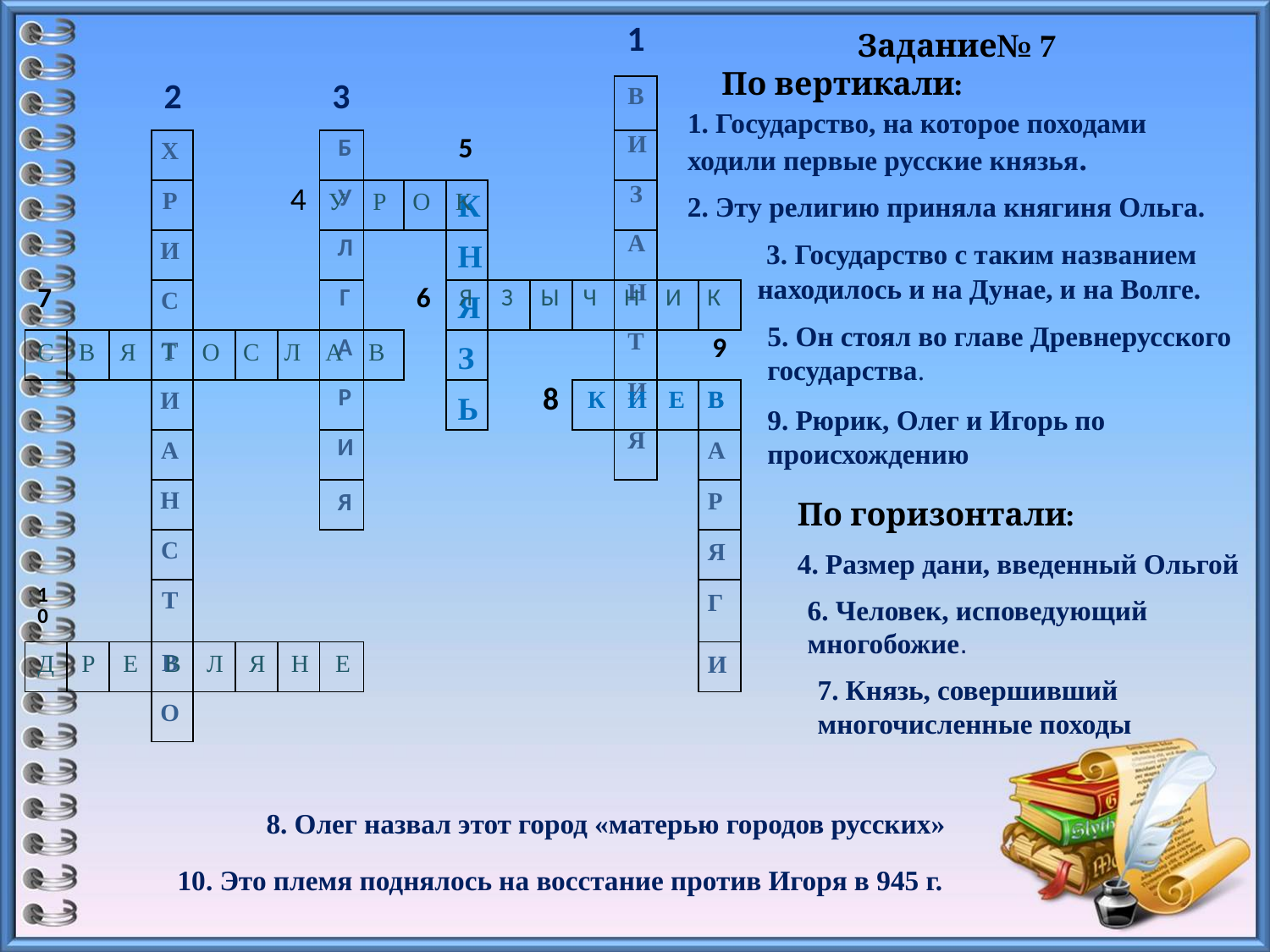

|  |  |  |  |  |  |  |  |  |  |  |  |  |  | 1 |  |  |  |  |
| --- | --- | --- | --- | --- | --- | --- | --- | --- | --- | --- | --- | --- | --- | --- | --- | --- | --- | --- |
|  |  |  | 2 |  |  |  | 3 |  |  |  |  |  |  |  |  |  |  |  |
|  |  |  |  |  |  |  |  |  |  | 5 |  |  |  |  |  |  |  |  |
|  |  |  |  |  |  | 4 |  |  |  |  |  |  |  |  |  |  |  |  |
|  |  |  |  |  |  |  |  |  |  |  |  |  |  |  |  |  |  |  |
| 7 |  |  |  |  |  |  |  |  | 6 |  |  |  |  |  |  |  |  |  |
|  |  |  |  |  |  |  |  |  |  |  |  |  |  |  |  | 9 |  |  |
|  |  |  |  |  |  |  |  |  |  |  |  | 8 |  |  |  |  |  |  |
|  |  |  |  |  |  |  |  |  |  |  |  |  |  |  |  |  |  |  |
|  |  |  |  |  |  |  |  |  |  |  |  |  |  |  |  |  |  |  |
|  |  |  |  |  |  |  |  |  |  |  |  |  |  |  |  |  |  |  |
| 10 |  |  |  |  |  |  |  |  |  |  |  |  |  |  |  |  |  |  |
|  |  |  |  |  |  |  |  |  |  |  |  |  |  |  |  |  |  |  |
|  |  |  |  |  |  |  |  |  |  |  |  |  |  |  |  |  |  |  |
|  |  |  |  |  |  |  |  |  |  |  |  |  |  |  |  |  |  |  |
Задание№ 7
   По вертикали:
| В |
| --- |
| И |
| З |
| А |
| Н |
| Т |
| И |
| Я |
1. Государство, на которое походами ходили первые русские князья.
| Х |
| --- |
| Р |
| И |
| С |
| Т |
| И |
| А |
| Н |
| С |
| Т |
| В |
| О |
| Б |
| --- |
| У |
| Л |
| Г |
| А |
| Р |
| И |
| Я |
| У | Р | О | К |
| --- | --- | --- | --- |
| К |
| --- |
| Н |
| Я |
| З |
| Ь |
2. Эту религию приняла княгиня Ольга.
 3. Государство с таким названием находилось и на Дунае, и на Волге.
| Я | З | Ы | Ч | Н | И | К |
| --- | --- | --- | --- | --- | --- | --- |
5. Он стоял во главе Древнерусского государства.
| С | В | Я | Т | О | С | Л | А | В |
| --- | --- | --- | --- | --- | --- | --- | --- | --- |
| В |
| --- |
| А |
| Р |
| Я |
| Г |
| И |
| К | И | Е | В |
| --- | --- | --- | --- |
9. Рюрик, Олег и Игорь по происхождению
По горизонтали:
4. Размер дани, введенный Ольгой
6. Человек, исповедующий
многобожие.
| Д | Р | Е | В | Л | Я | Н | Е |
| --- | --- | --- | --- | --- | --- | --- | --- |
7. Князь, совершивший
многочисленные походы
 8. Олег назвал этот город «матерью городов русских»
10. Это племя поднялось на восстание против Игоря в 945 г.